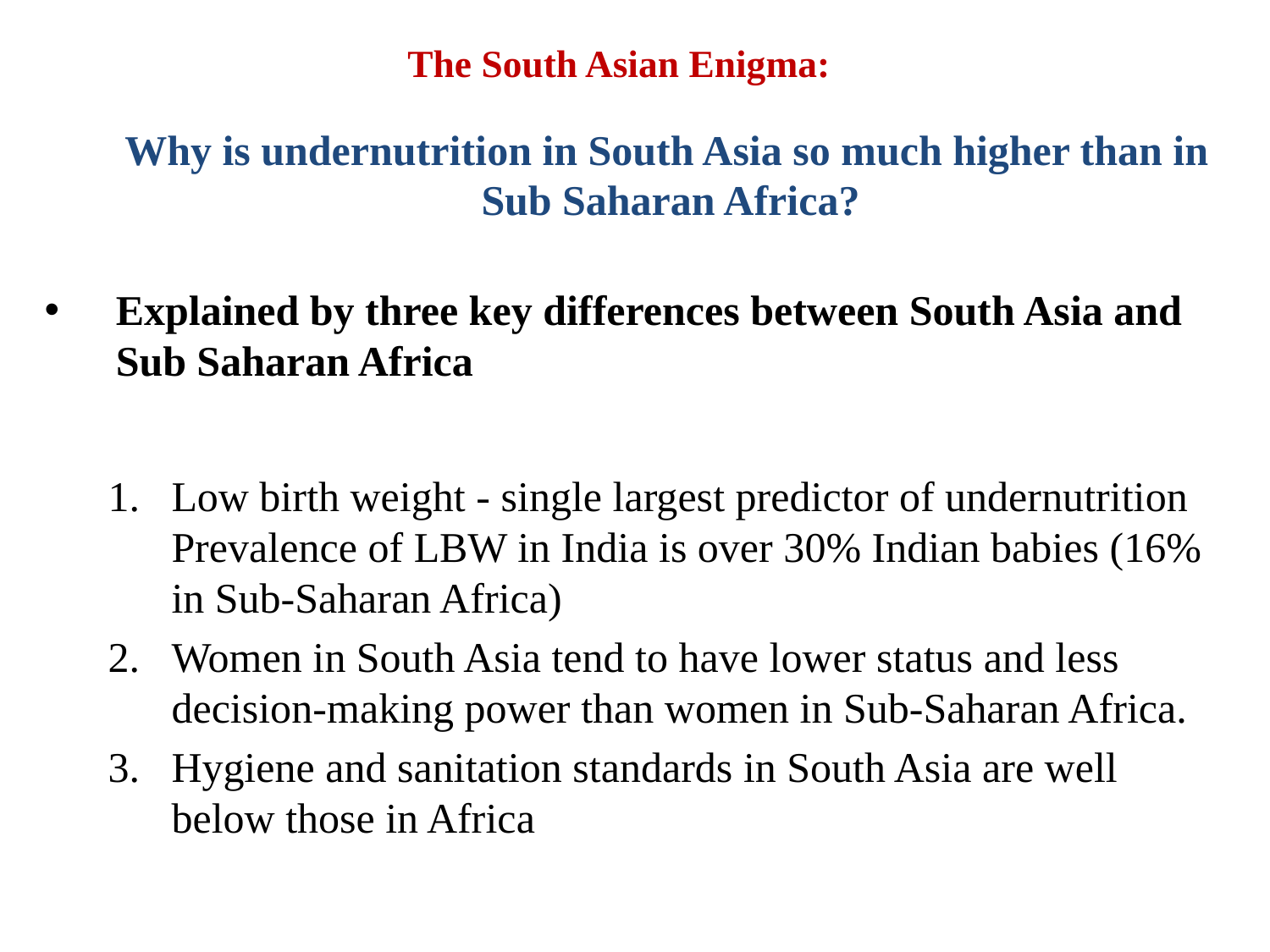

# The South Asian Enigma:
      Why is undernutrition in South Asia so much higher than in Sub Saharan Africa?
Explained by three key differences between South Asia and Sub Saharan Africa

Low birth weight - single largest predictor of undernutrition Prevalence of LBW in India is over 30% Indian babies (16% in Sub-Saharan Africa)
Women in South Asia tend to have lower status and less decision-making power than women in Sub-Saharan Africa.
Hygiene and sanitation standards in South Asia are well below those in Africa